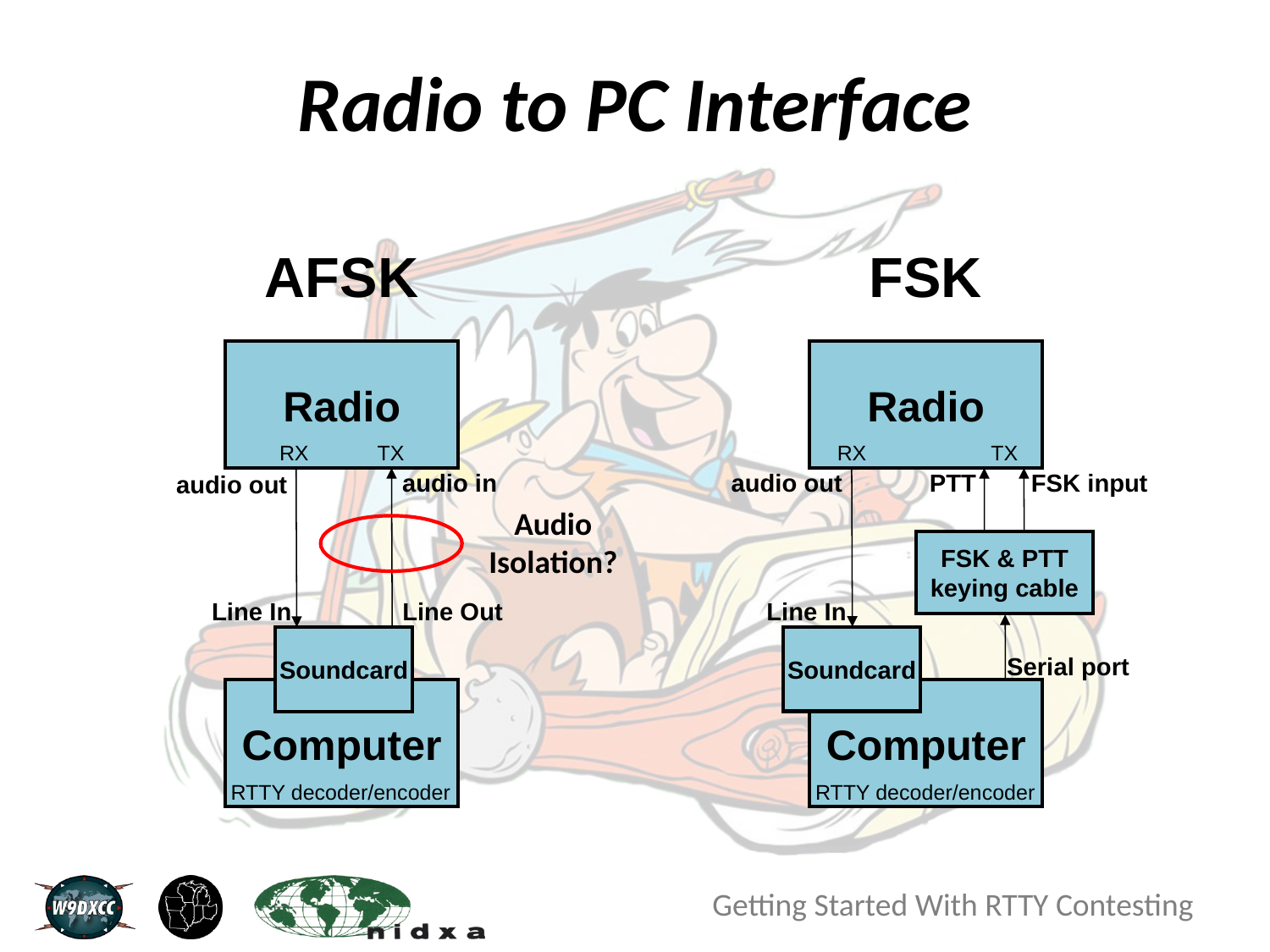

# Radio to PC Interface

FSK
Radio
RX
TX
audio out
PTT
FSK input

FSK & PTT
keying cable
Line In

Soundcard
Serial port
Computer
RTTY decoder/encoder
AFSK
Radio
RX
TX
audio in
audio out

Line In
Line Out
Soundcard
Computer
RTTY decoder/encoder
Audio
Isolation?

Getting Started With RTTY Contesting